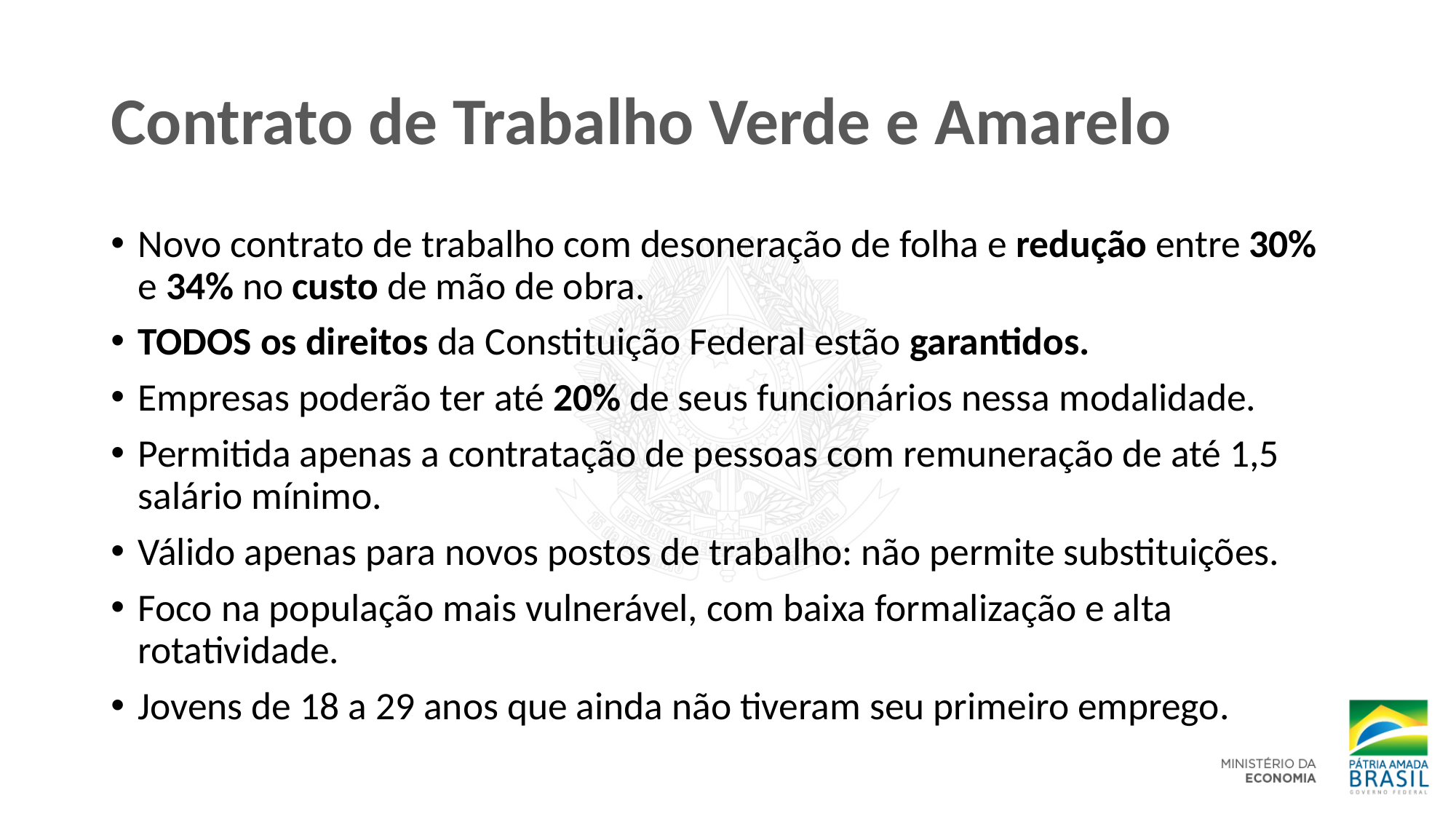

# Contrato de Trabalho Verde e Amarelo
Novo contrato de trabalho com desoneração de folha e redução entre 30% e 34% no custo de mão de obra.
TODOS os direitos da Constituição Federal estão garantidos.
Empresas poderão ter até 20% de seus funcionários nessa modalidade.
Permitida apenas a contratação de pessoas com remuneração de até 1,5 salário mínimo.
Válido apenas para novos postos de trabalho: não permite substituições.
Foco na população mais vulnerável, com baixa formalização e alta rotatividade.
Jovens de 18 a 29 anos que ainda não tiveram seu primeiro emprego.